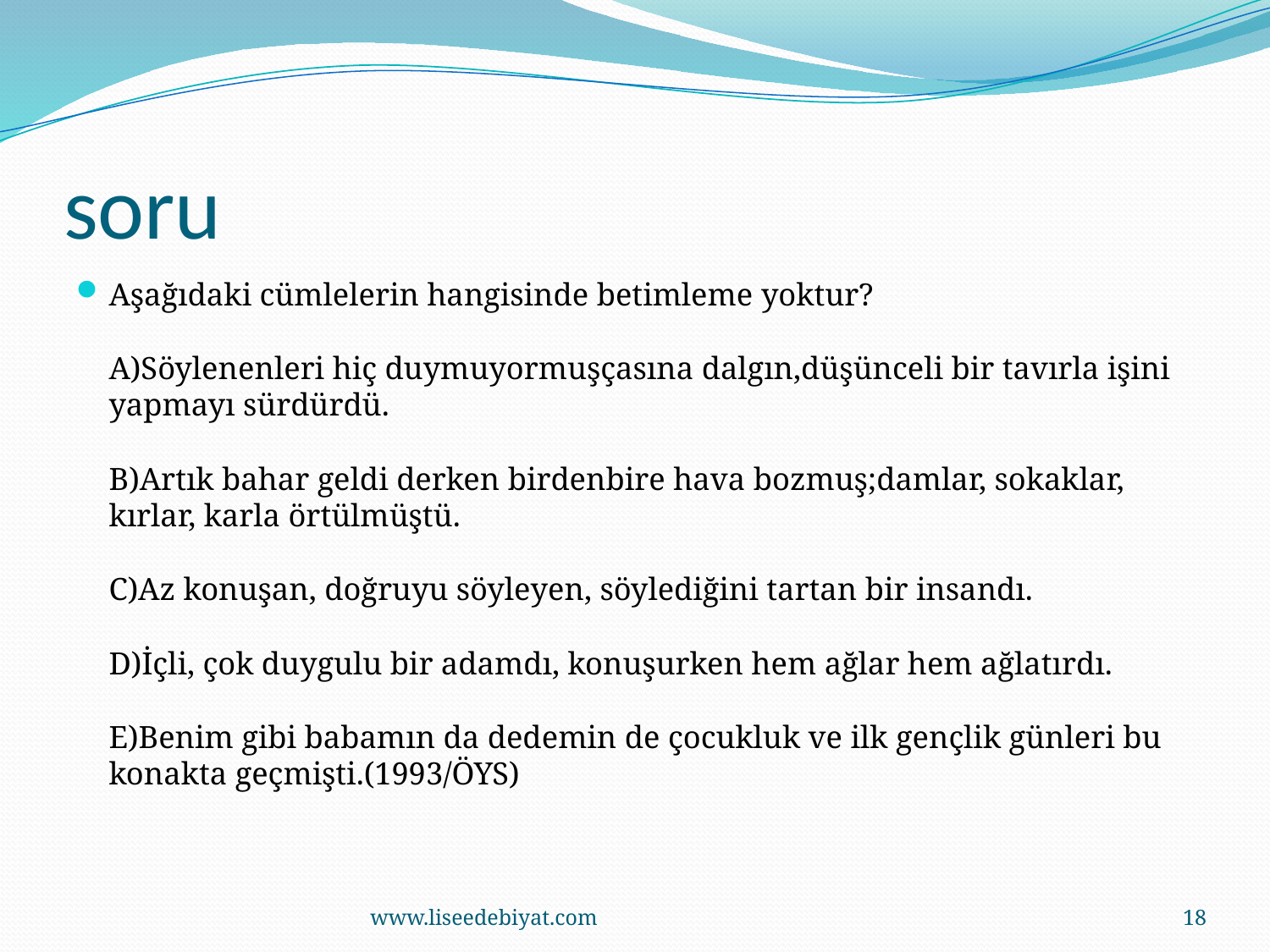

# soru
Aşağıdaki cümlelerin hangisinde betimleme yoktur?
A)Söylenenleri hiç duymuyormuşçasına dalgın,düşünceli bir tavırla işini yapmayı sürdürdü.
B)Artık bahar geldi derken birdenbire hava bozmuş;damlar, sokaklar, kırlar, karla örtülmüştü.
C)Az konuşan, doğruyu söyleyen, söylediğini tartan bir insandı.
D)İçli, çok duygulu bir adamdı, konuşurken hem ağlar hem ağlatırdı.
E)Benim gibi babamın da dedemin de çocukluk ve ilk gençlik günleri bu konakta geçmişti.(1993/ÖYS)

www.liseedebiyat.com
18